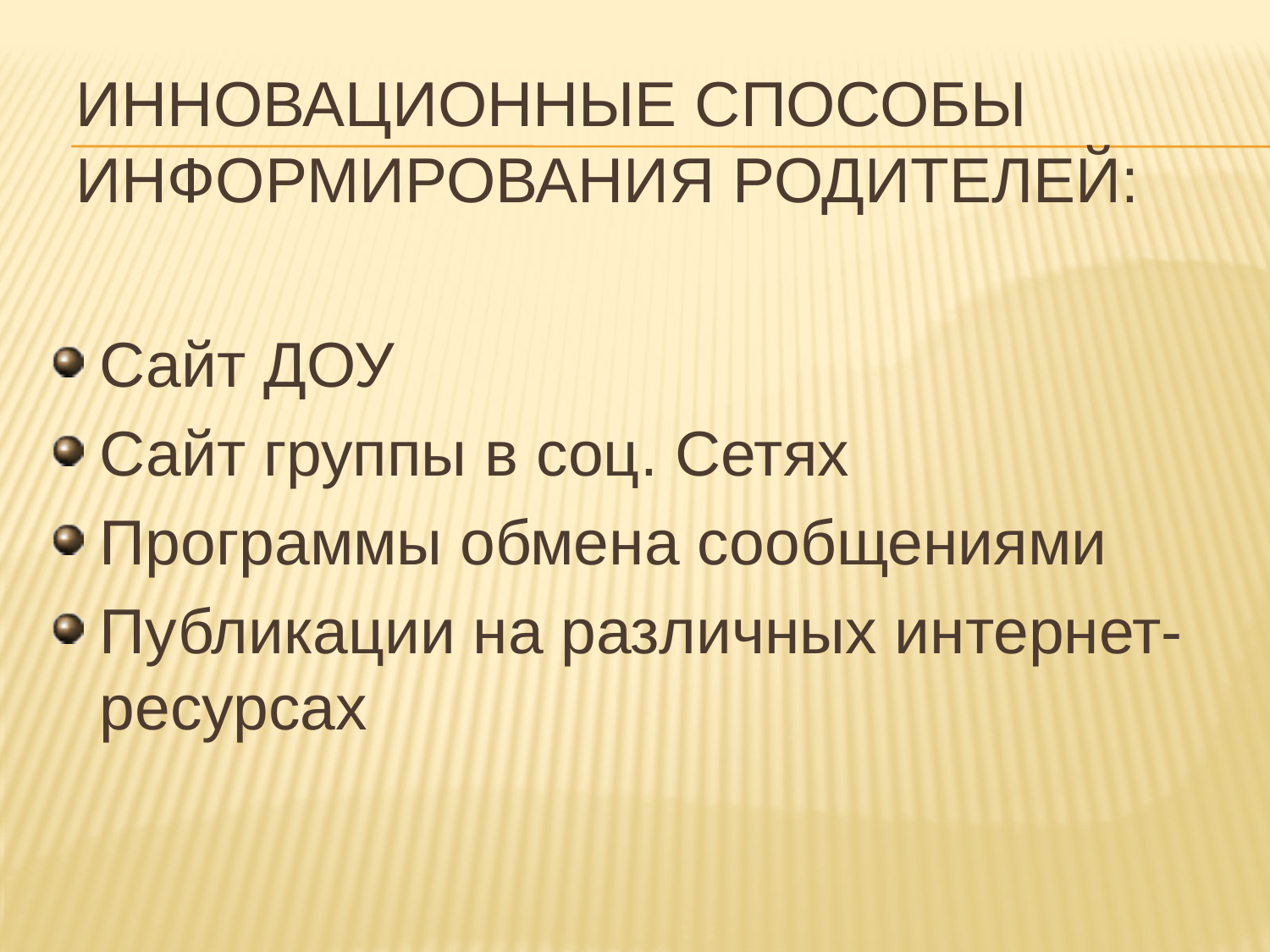

# Инновационные способы информирования родителей:
Сайт ДОУ
Сайт группы в соц. Сетях
Программы обмена сообщениями
Публикации на различных интернет-ресурсах